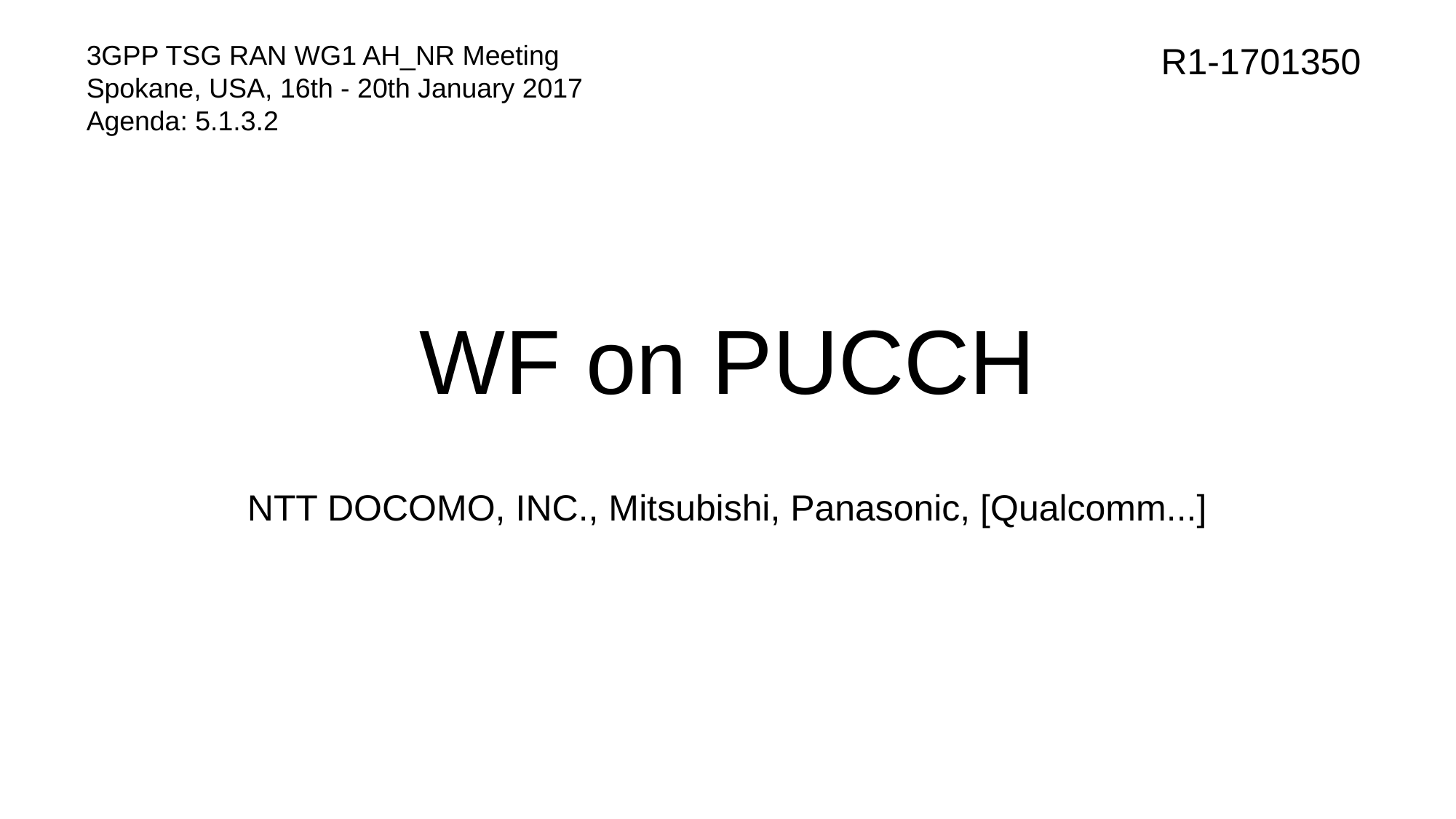

3GPP TSG RAN WG1 AH_NR Meeting
Spokane, USA, 16th - 20th January 2017
Agenda: 5.1.3.2
R1-1701350
# WF on PUCCH
NTT DOCOMO, INC., Mitsubishi, Panasonic, [Qualcomm...]